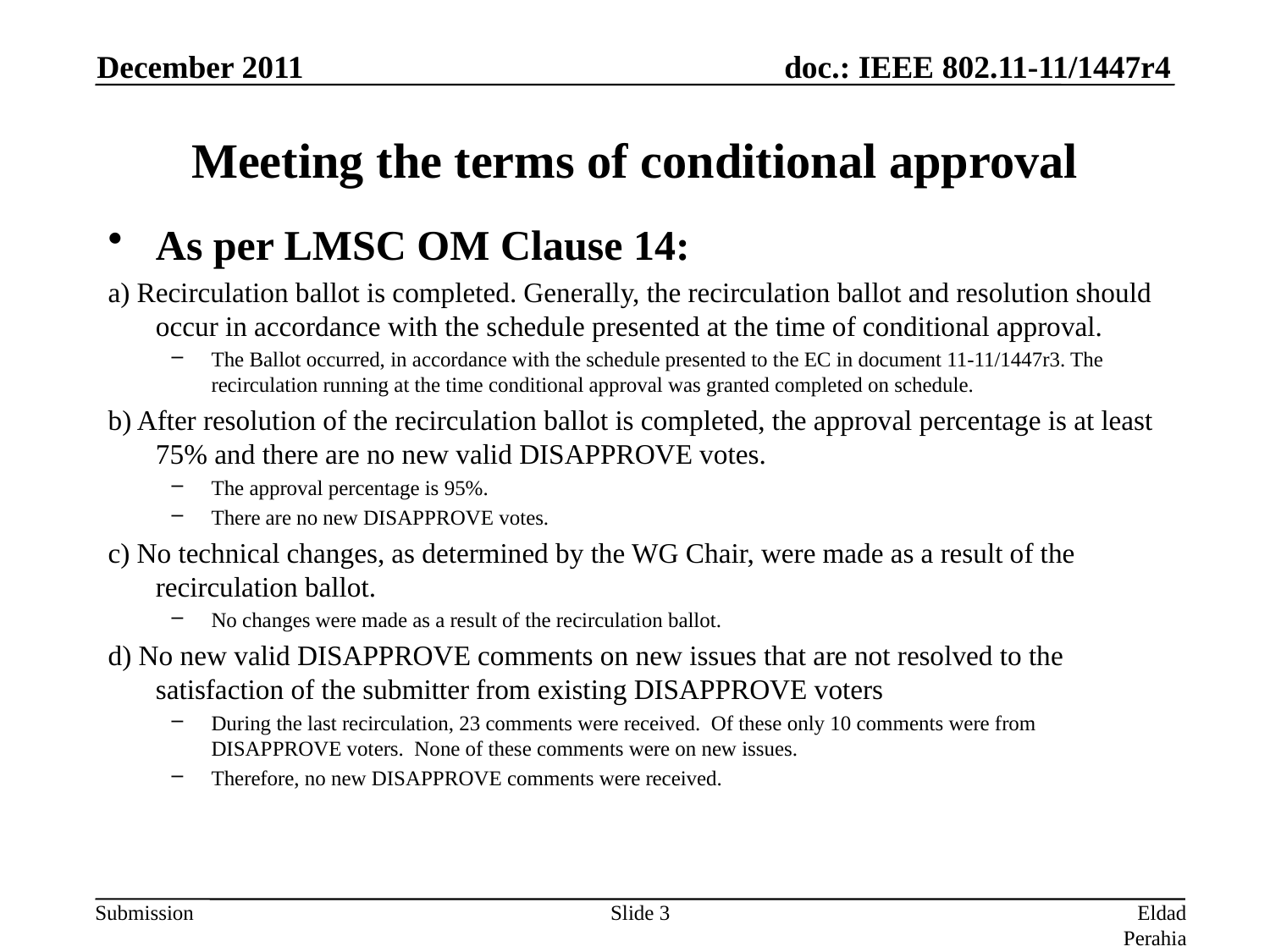

December 2011
Meeting the terms of conditional approval
As per LMSC OM Clause 14:
a) Recirculation ballot is completed. Generally, the recirculation ballot and resolution should occur in accordance with the schedule presented at the time of conditional approval.
The Ballot occurred, in accordance with the schedule presented to the EC in document 11-11/1447r3. The recirculation running at the time conditional approval was granted completed on schedule.
b) After resolution of the recirculation ballot is completed, the approval percentage is at least 75% and there are no new valid DISAPPROVE votes.
The approval percentage is 95%.
There are no new DISAPPROVE votes.
c) No technical changes, as determined by the WG Chair, were made as a result of the recirculation ballot.
No changes were made as a result of the recirculation ballot.
d) No new valid DISAPPROVE comments on new issues that are not resolved to the satisfaction of the submitter from existing DISAPPROVE voters
During the last recirculation, 23 comments were received.  Of these only 10 comments were from DISAPPROVE voters.  None of these comments were on new issues.
Therefore, no new DISAPPROVE comments were received.
Slide 3
Eldad Perahia, Intel Corporation